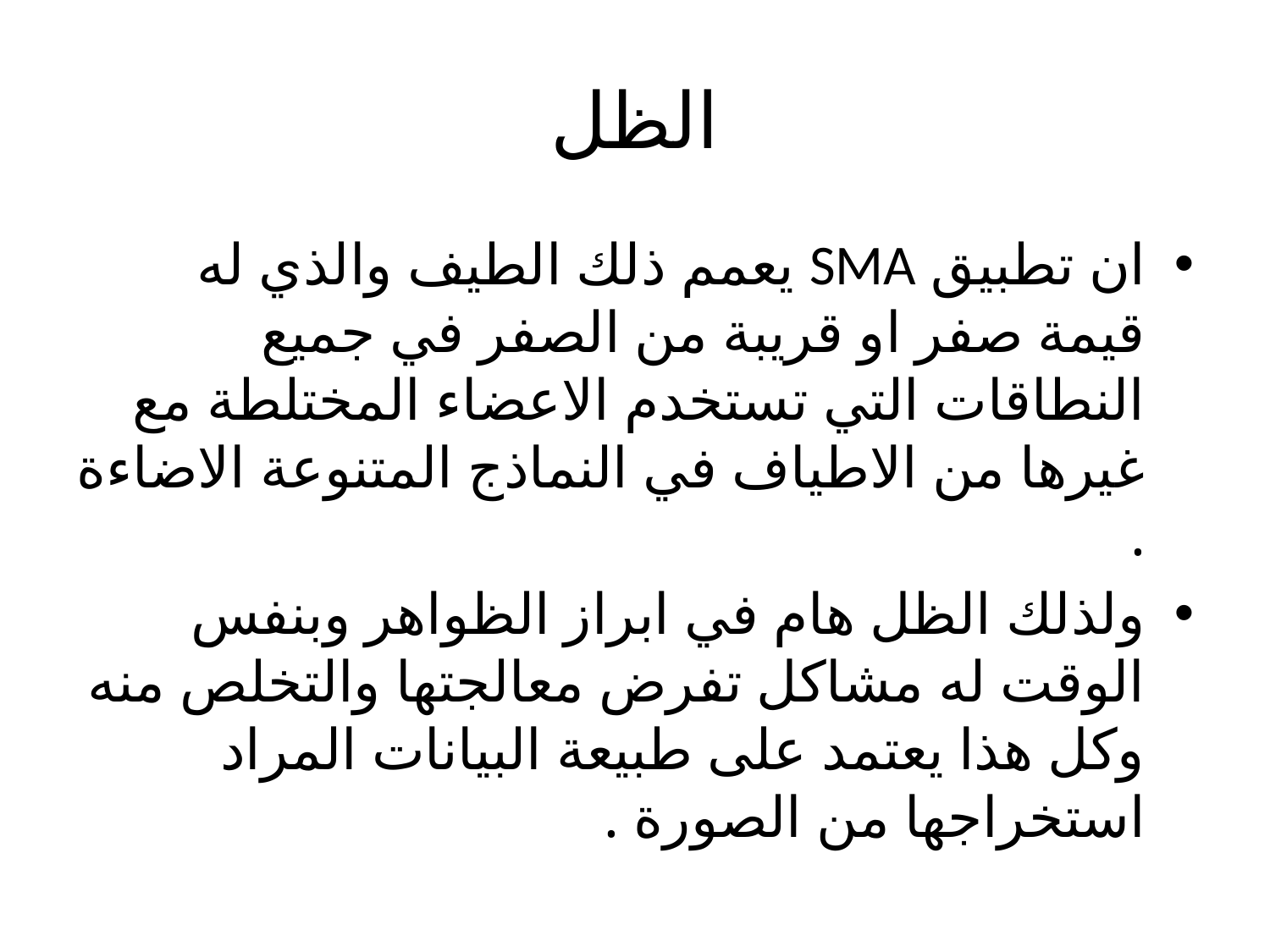

# الظل
ان تطبيق SMA يعمم ذلك الطيف والذي له قيمة صفر او قريبة من الصفر في جميع النطاقات التي تستخدم الاعضاء المختلطة مع غيرها من الاطياف في النماذج المتنوعة الاضاءة .
ولذلك الظل هام في ابراز الظواهر وبنفس الوقت له مشاكل تفرض معالجتها والتخلص منه وكل هذا يعتمد على طبيعة البيانات المراد استخراجها من الصورة .